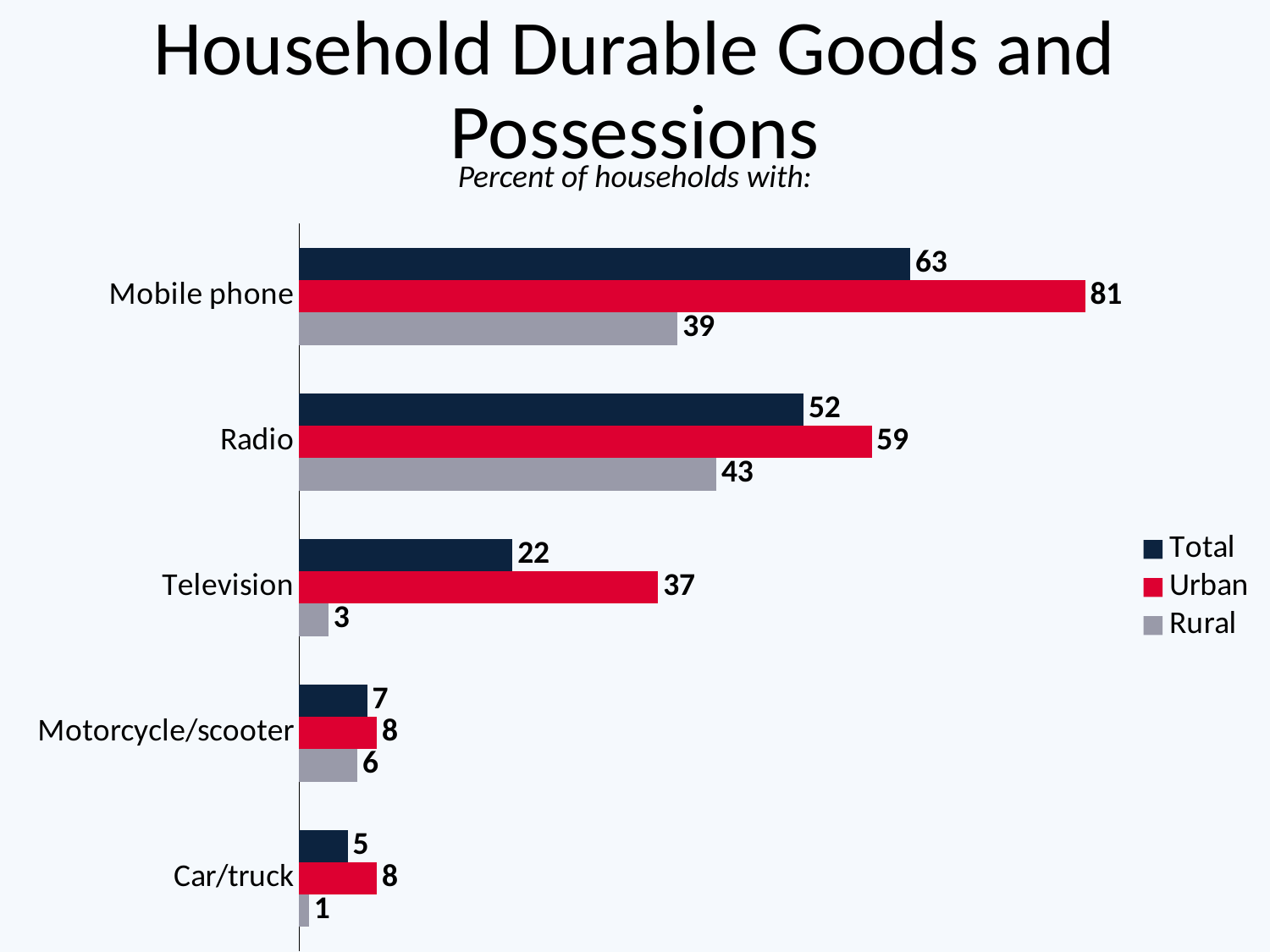

# Household Durable Goods and Possessions
Percent of households with:

### Chart

| Category | Rural | Urban | Total |
|---|---|---|---|
| Car/truck | 1.0 | 8.0 | 5.0 |
| Motorcycle/scooter | 6.0 | 8.0 | 7.0 |
| Television | 3.0 | 37.0 | 22.0 |
| Radio | 43.0 | 59.0 | 52.0 |
| Mobile phone | 39.0 | 81.0 | 63.0 |